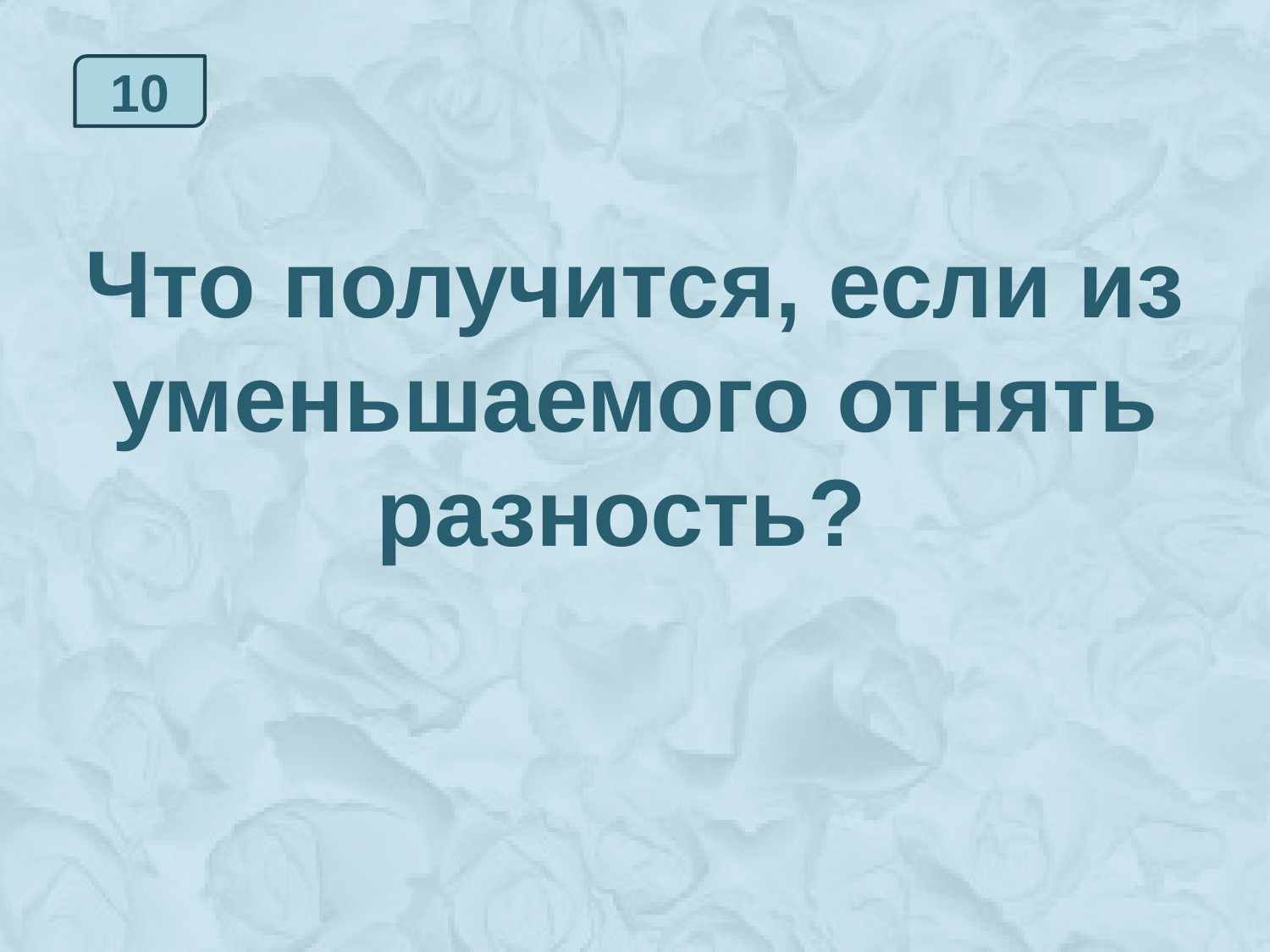

10
Что получится, если из уменьшаемого отнять разность?